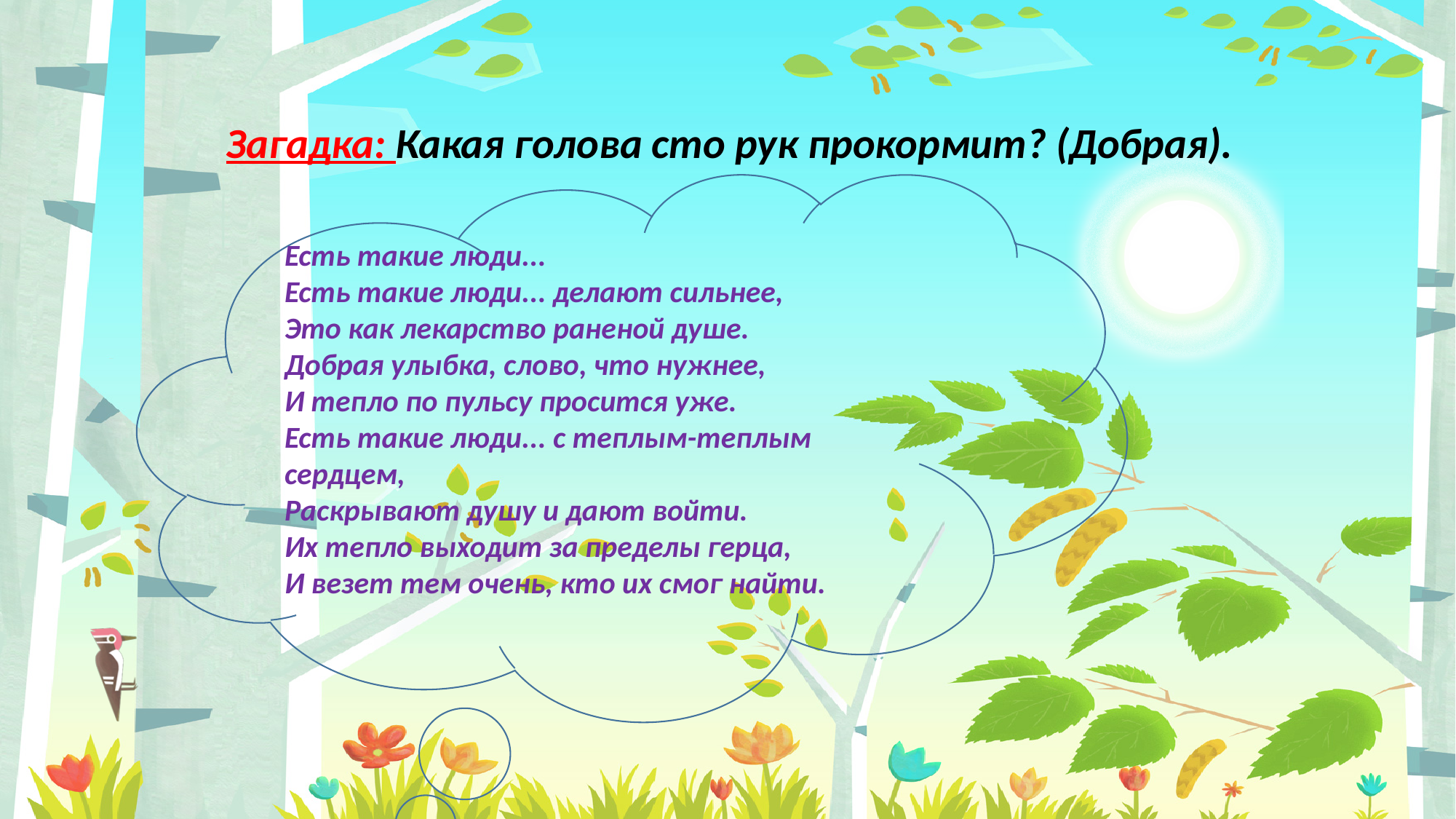

Загадка: Какая голова сто рук прокормит? (Добрая).
Есть такие люди...
Есть такие люди... делают сильнее,
Это как лекарство раненой душе.
Добрая улыбка, слово, что нужнее,
И тепло по пульсу просится уже.
Есть такие люди... с теплым-теплым сердцем,
Раскрывают душу и дают войти.
Их тепло выходит за пределы герца,
И везет тем очень, кто их смог найти.